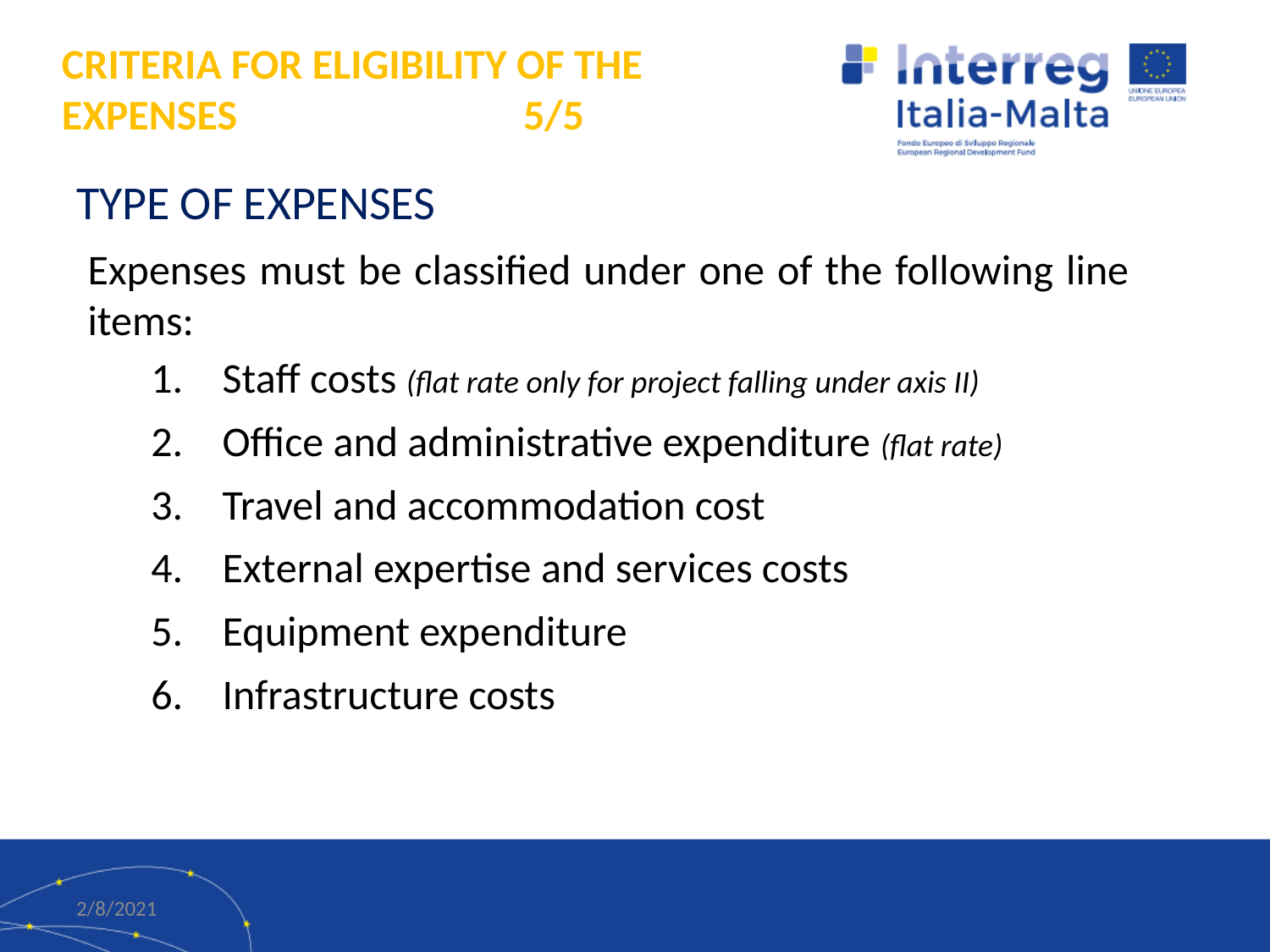

# CRITERIA FOR ELIGIBILITY OF THE EXPENSES                              5/5
TYPE OF EXPENSES
Expenses must be classified under one of the following line  items:
Staff costs (flat rate only for project falling under axis II)
Office and administrative expenditure (flat rate)
Travel and accommodation cost
External expertise and services costs
Equipment expenditure
Infrastructure costs

2/8/2021

12